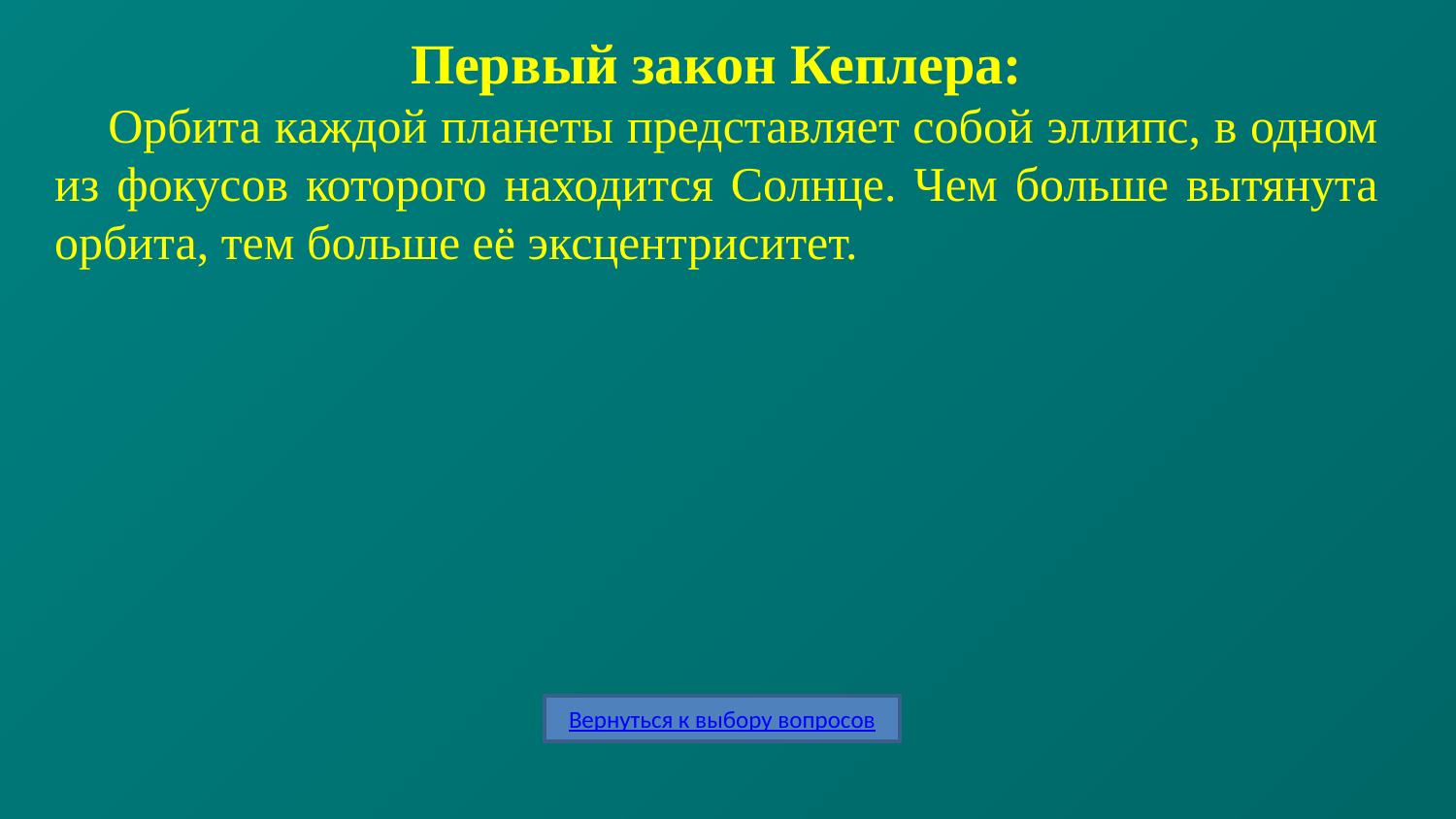

Первый закон Кеплера:
    Орбита каждой планеты представляет собой эллипс, в одном из фокусов которого находится Солнце. Чем больше вытянута орбита, тем больше её эксцентриситет.